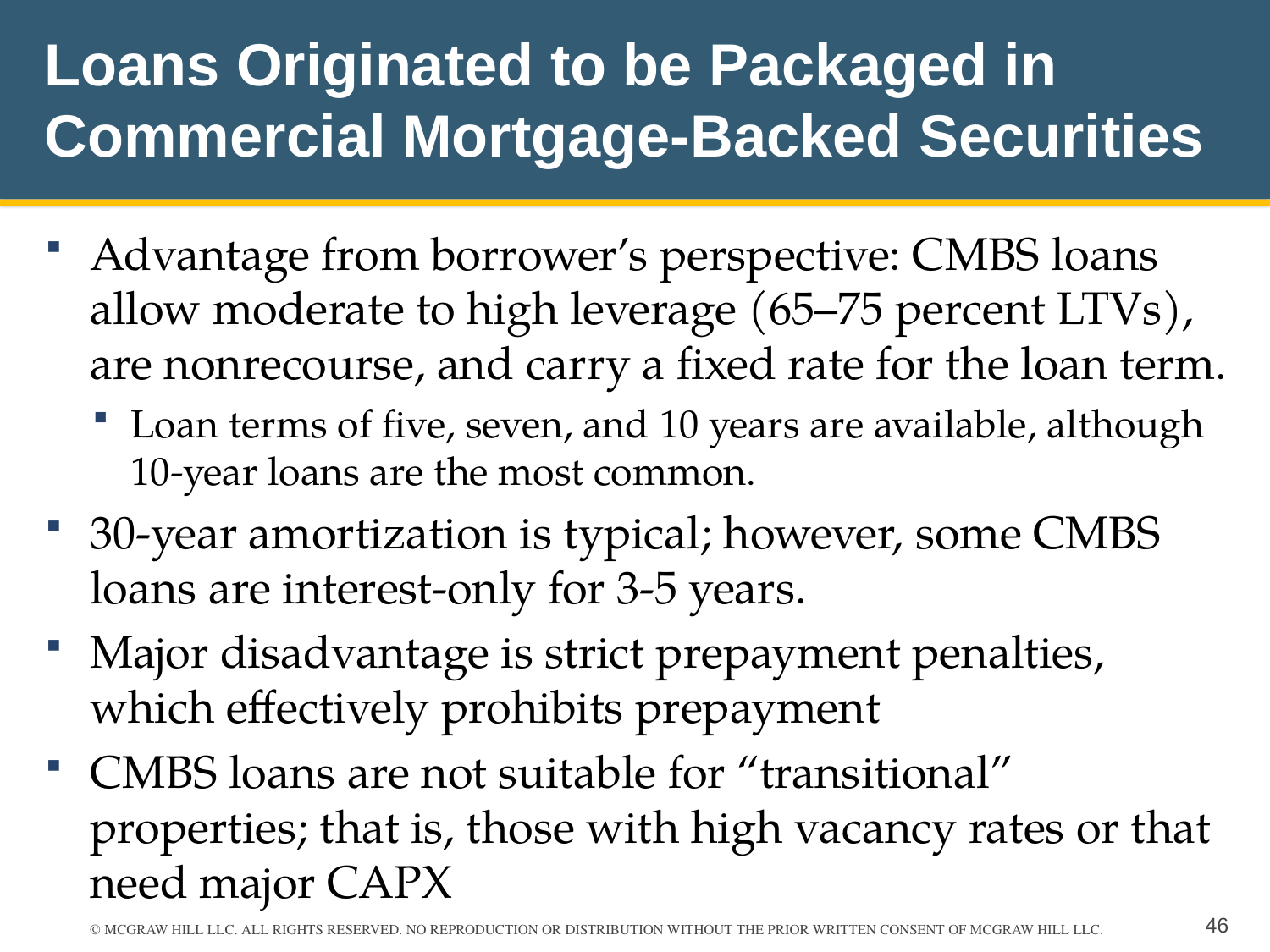

# Loans Originated to be Packaged in Commercial Mortgage-Backed Securities
Advantage from borrower’s perspective: CMBS loans allow moderate to high leverage (65–75 percent LTVs), are nonrecourse, and carry a fixed rate for the loan term.
Loan terms of five, seven, and 10 years are available, although 10-year loans are the most common.
30-year amortization is typical; however, some CMBS loans are interest-only for 3-5 years.
Major disadvantage is strict prepayment penalties, which effectively prohibits prepayment
CMBS loans are not suitable for “transitional” properties; that is, those with high vacancy rates or that need major CAPX
© MCGRAW HILL LLC. ALL RIGHTS RESERVED. NO REPRODUCTION OR DISTRIBUTION WITHOUT THE PRIOR WRITTEN CONSENT OF MCGRAW HILL LLC.
46